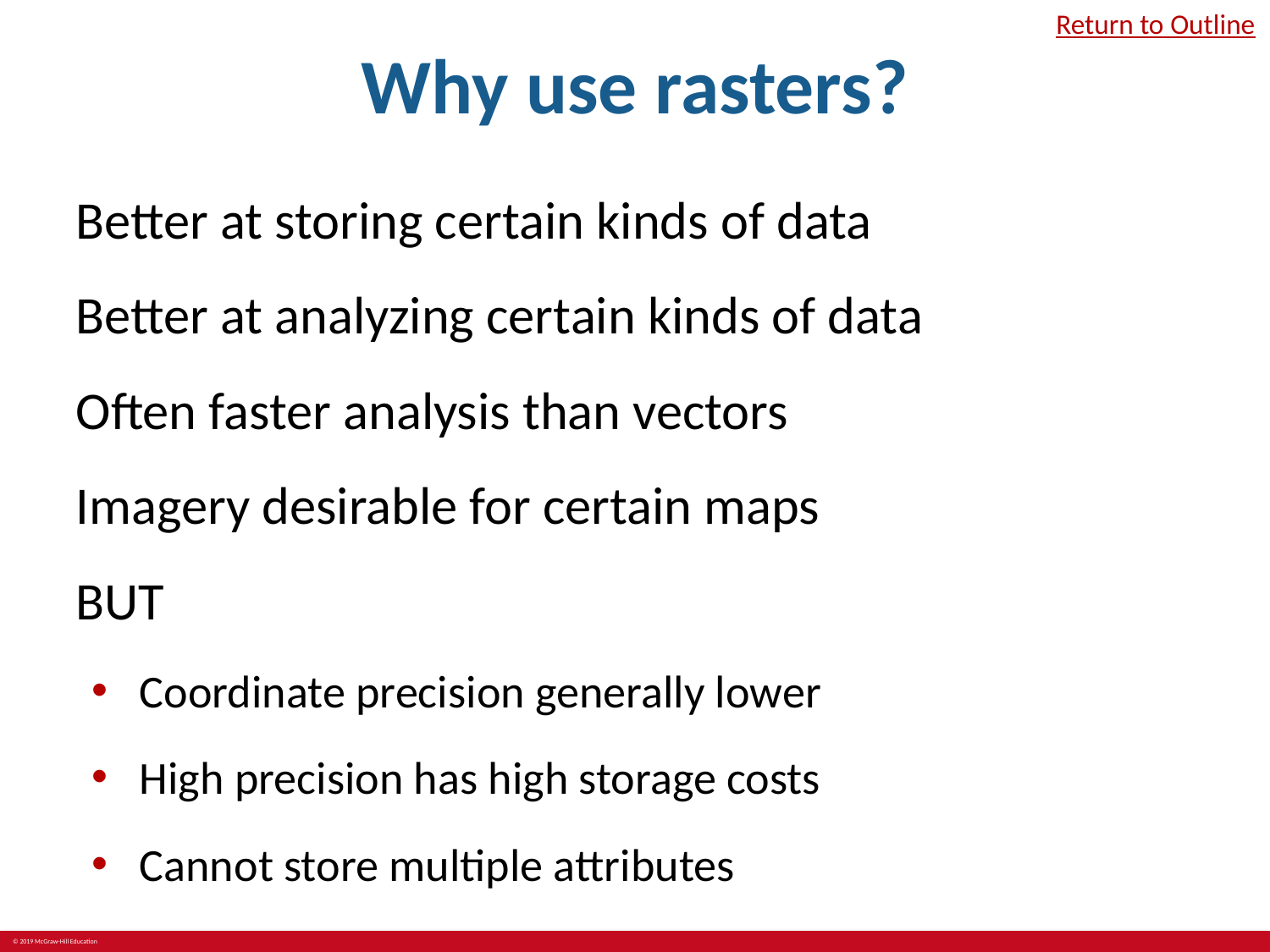

# Why use rasters?
Return to Outline
Better at storing certain kinds of data
Better at analyzing certain kinds of data
Often faster analysis than vectors
Imagery desirable for certain maps
BUT
Coordinate precision generally lower
High precision has high storage costs
Cannot store multiple attributes